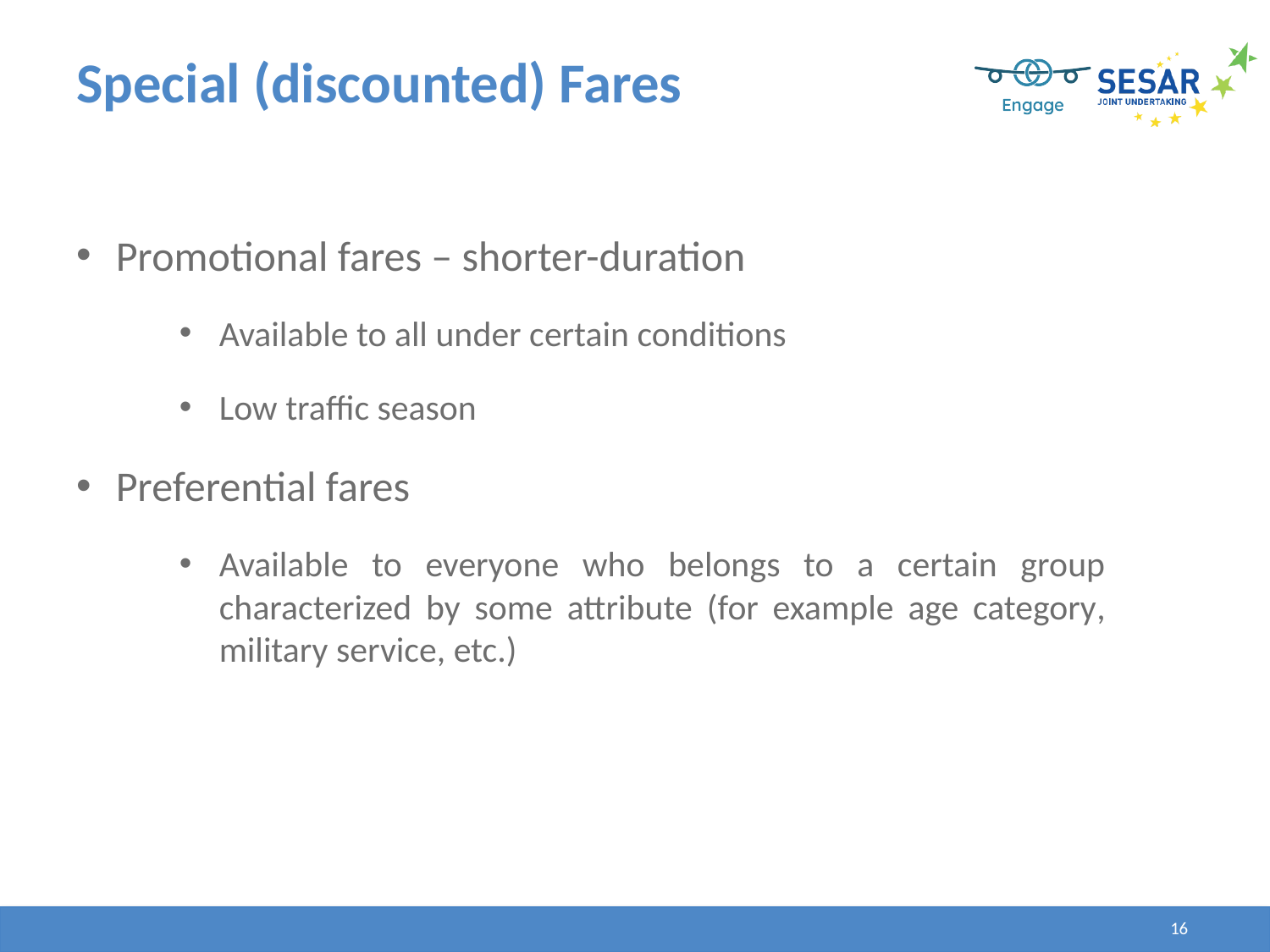

# Special (discounted) Fares
Promotional fares – shorter-duration
Available to all under certain conditions
Low traffic season
Preferential fares
Available to everyone who belongs to a certain group characterized by some attribute (for example age category, military service, etc.)
16